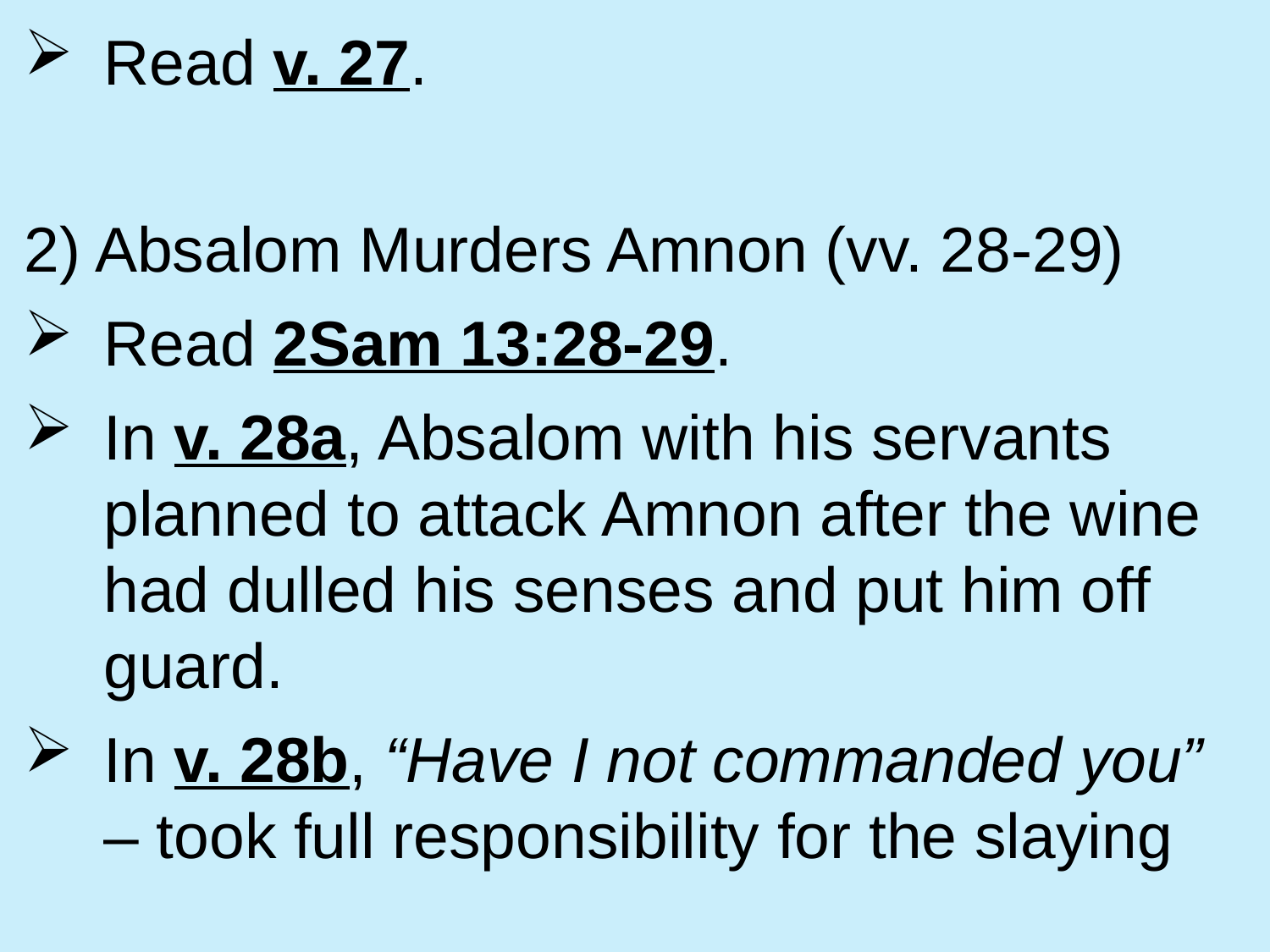

Read v. 27.

2) Absalom Murders Amnon (vv. 28-29)
Read 2Sam 13:28-29.
In v. 28a, Absalom with his servants planned to attack Amnon after the wine had dulled his senses and put him off guard.
In v. 28b, “Have I not commanded you” – took full responsibility for the slaying